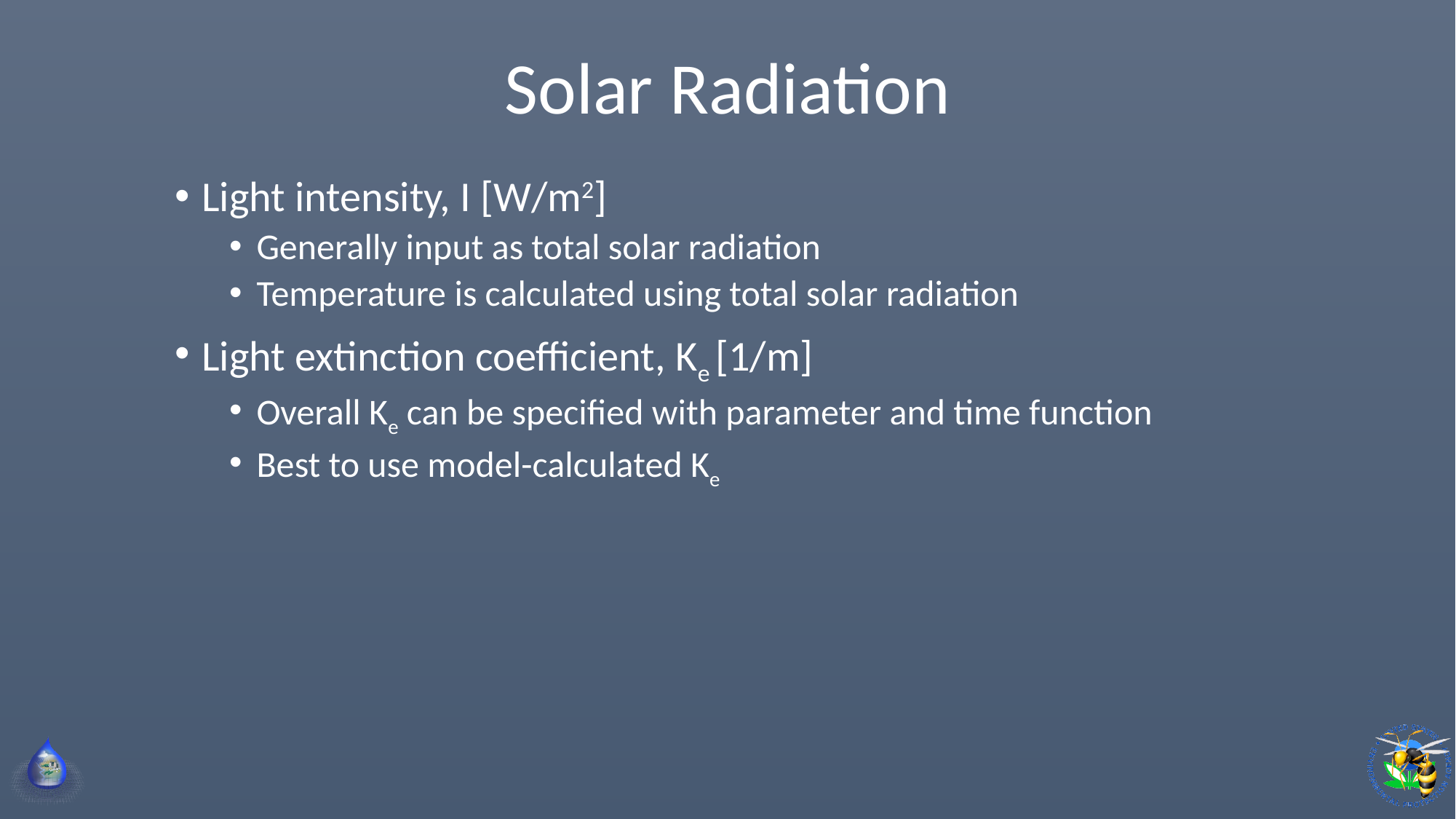

# Solar Radiation
Light intensity, I [W/m2]
Generally input as total solar radiation
Temperature is calculated using total solar radiation
Light extinction coefficient, Ke [1/m]
Overall Ke can be specified with parameter and time function
Best to use model-calculated Ke